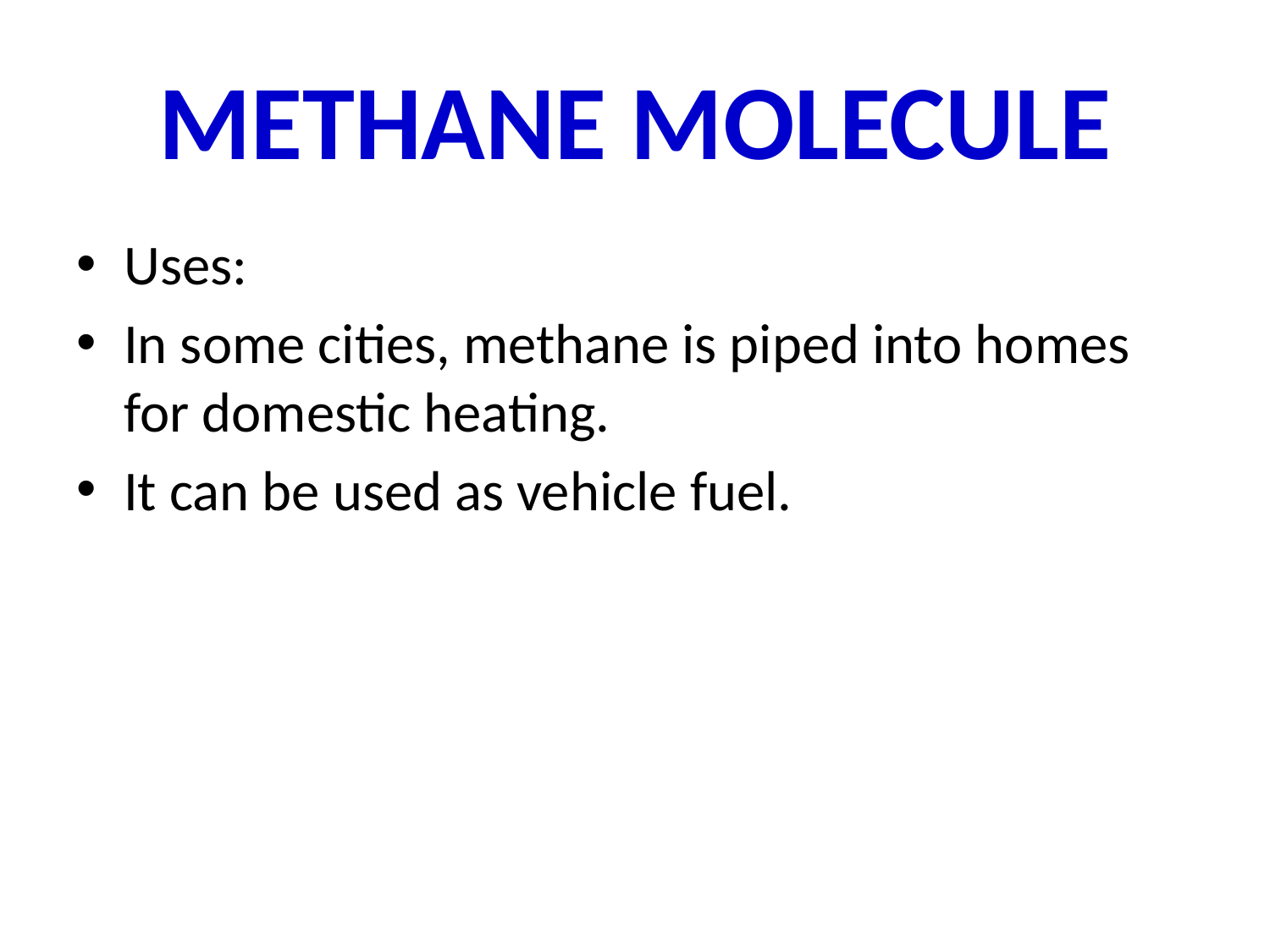

# METHANE MOLECULE
Uses:
In some cities, methane is piped into homes for domestic heating.
It can be used as vehicle fuel.